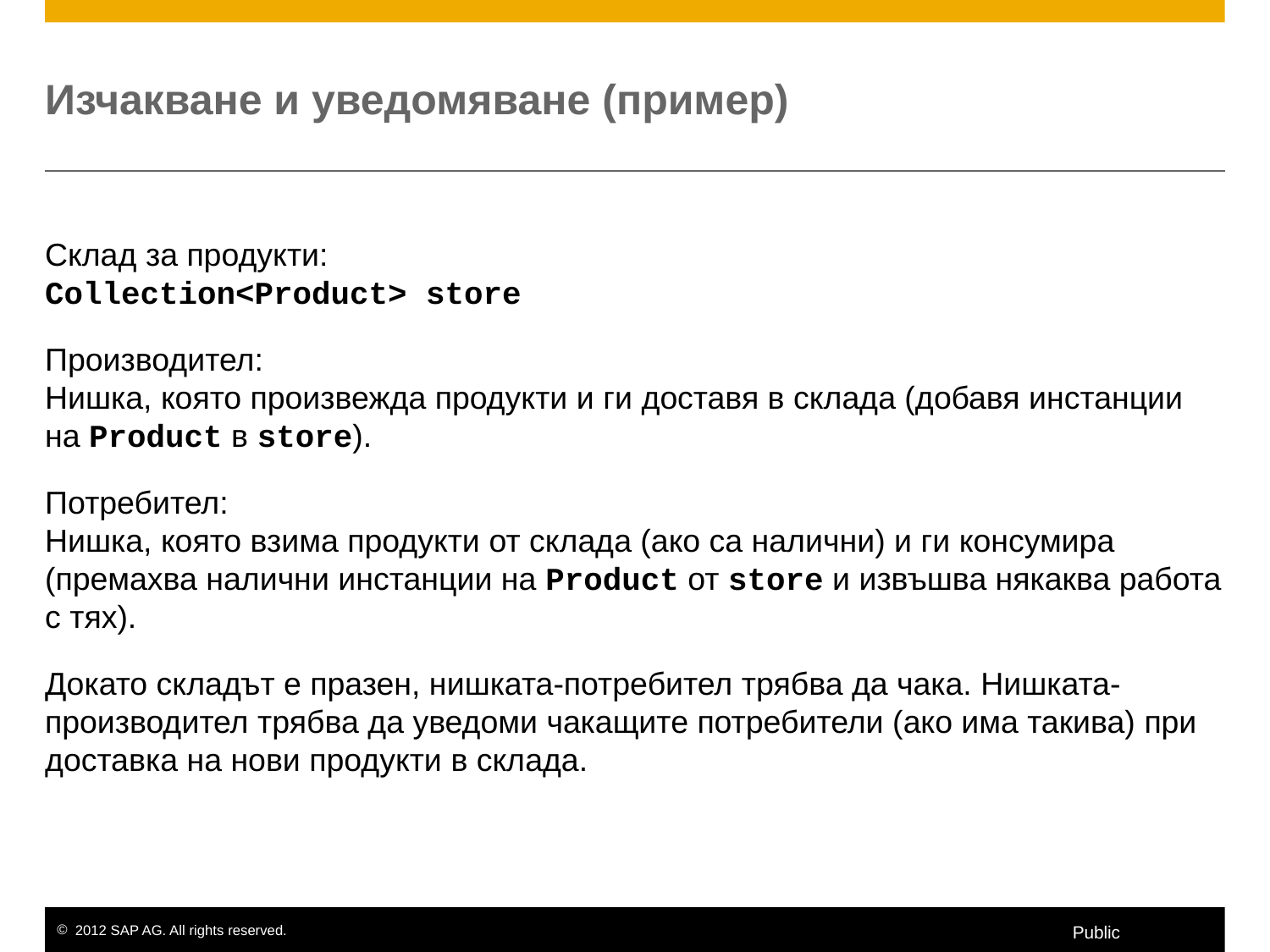

# Изчакване и уведомяване (пример)
Склад за продукти:
Collection<Product> store
Производител:
Нишка, която произвежда продукти и ги доставя в склада (добавя инстанции на Product в store).
Потребител:
Нишка, която взима продукти от склада (ако са налични) и ги консумира (премахва налични инстанции на Product от store и извъшва някаква работа с тях).
Докато складът е празен, нишката-потребител трябва да чака. Нишката-производител трябва да уведоми чакащите потребители (ако има такива) при доставка на нови продукти в склада.